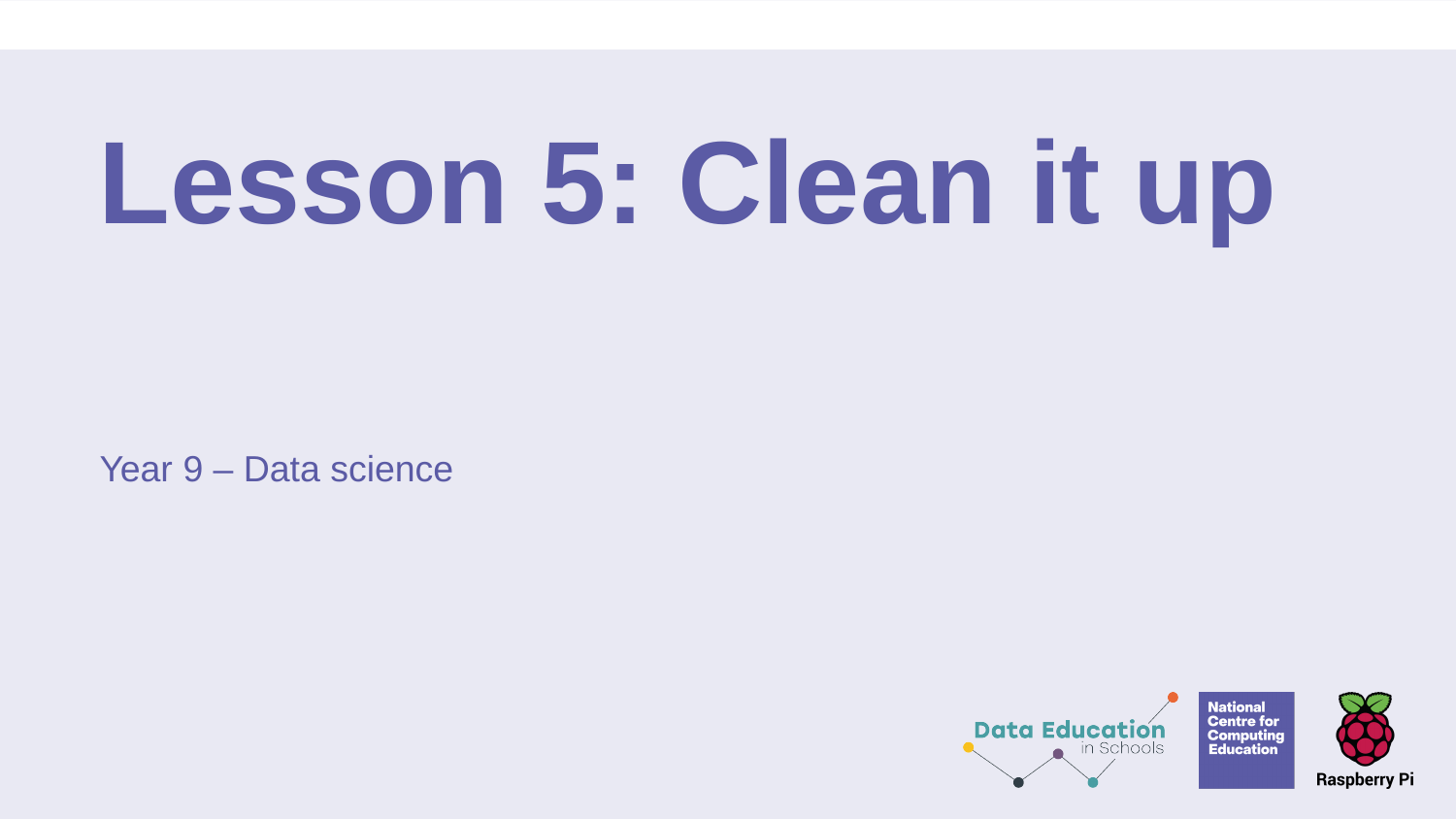

# Lesson 5: Clean it up
Year 9 – Data science